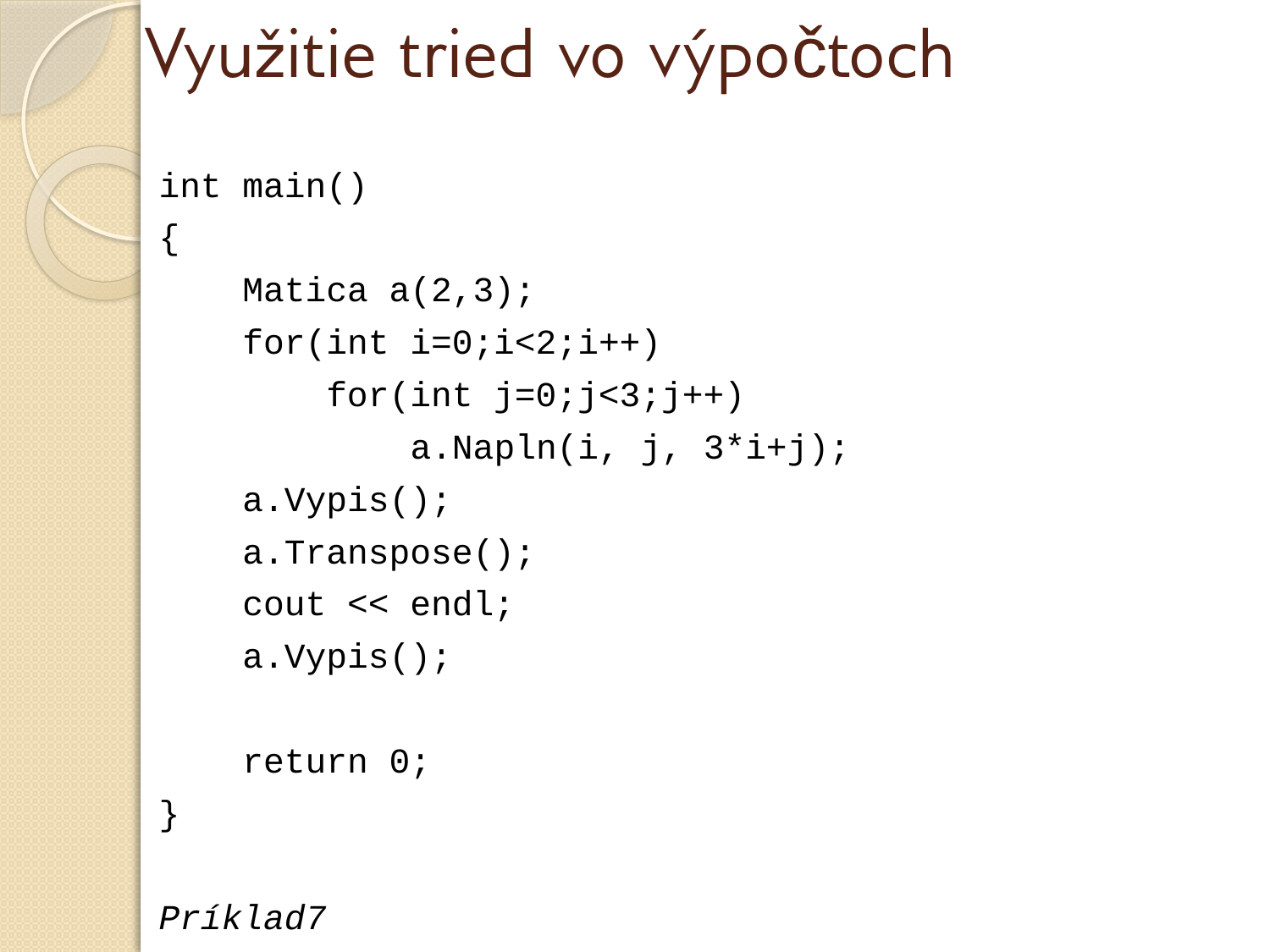

# Využitie tried vo výpočtoch
int main()
{
    Matica a(2,3);
    for(int i=0;i<2;i++)
        for(int j=0;j<3;j++)
            a.Napln(i, j, 3*i+j);
    a.Vypis();
    a.Transpose();
    cout << endl;
    a.Vypis();

    return 0;
}

Príklad7